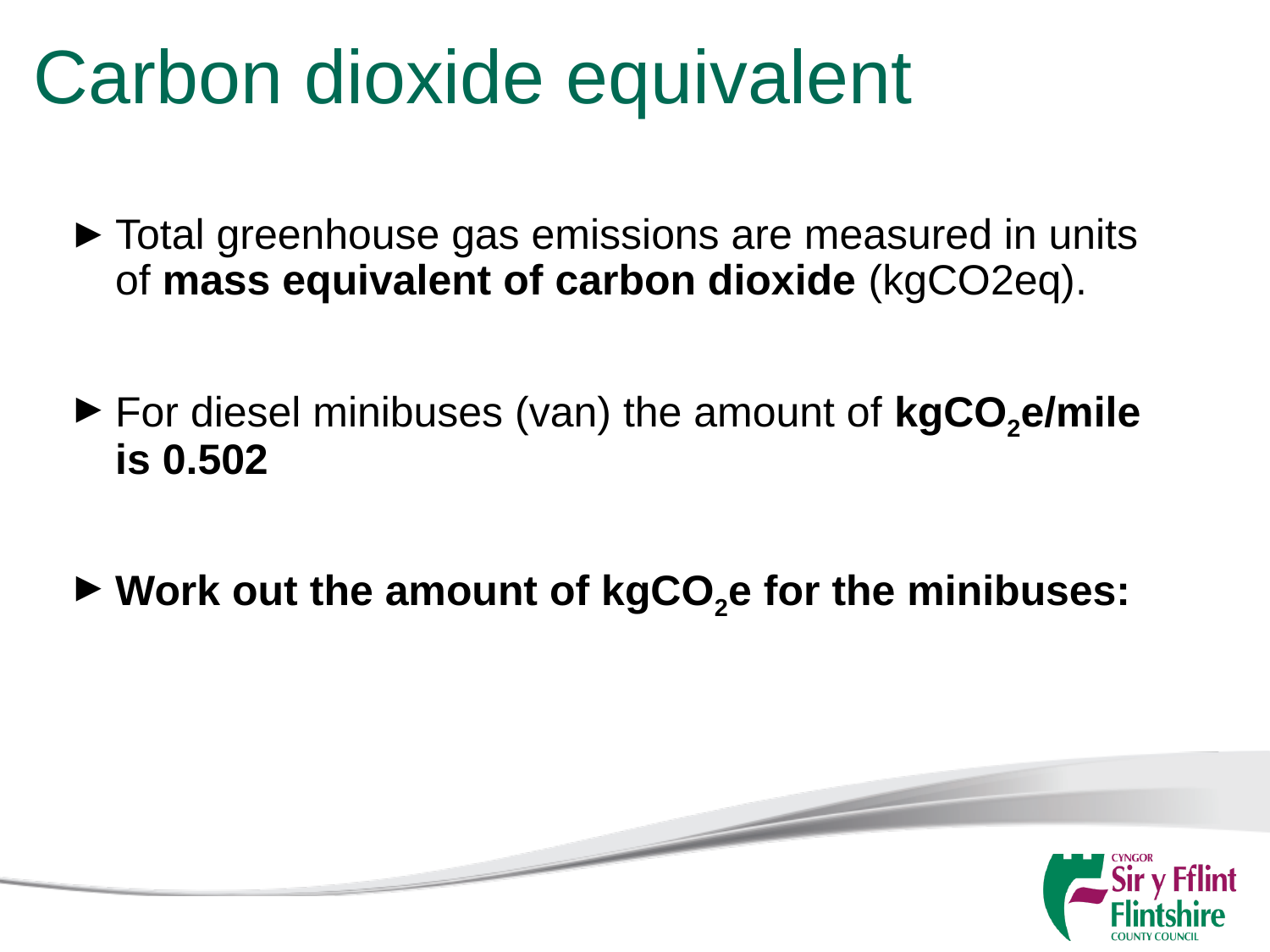

# Carbon dioxide equivalent
Total greenhouse gas emissions are measured in units of mass equivalent of carbon dioxide (kgCO2eq).

For diesel minibuses (van) the amount of kgCO2e/mile is 0.502

Work out the amount of kgCO2e for the minibuses: